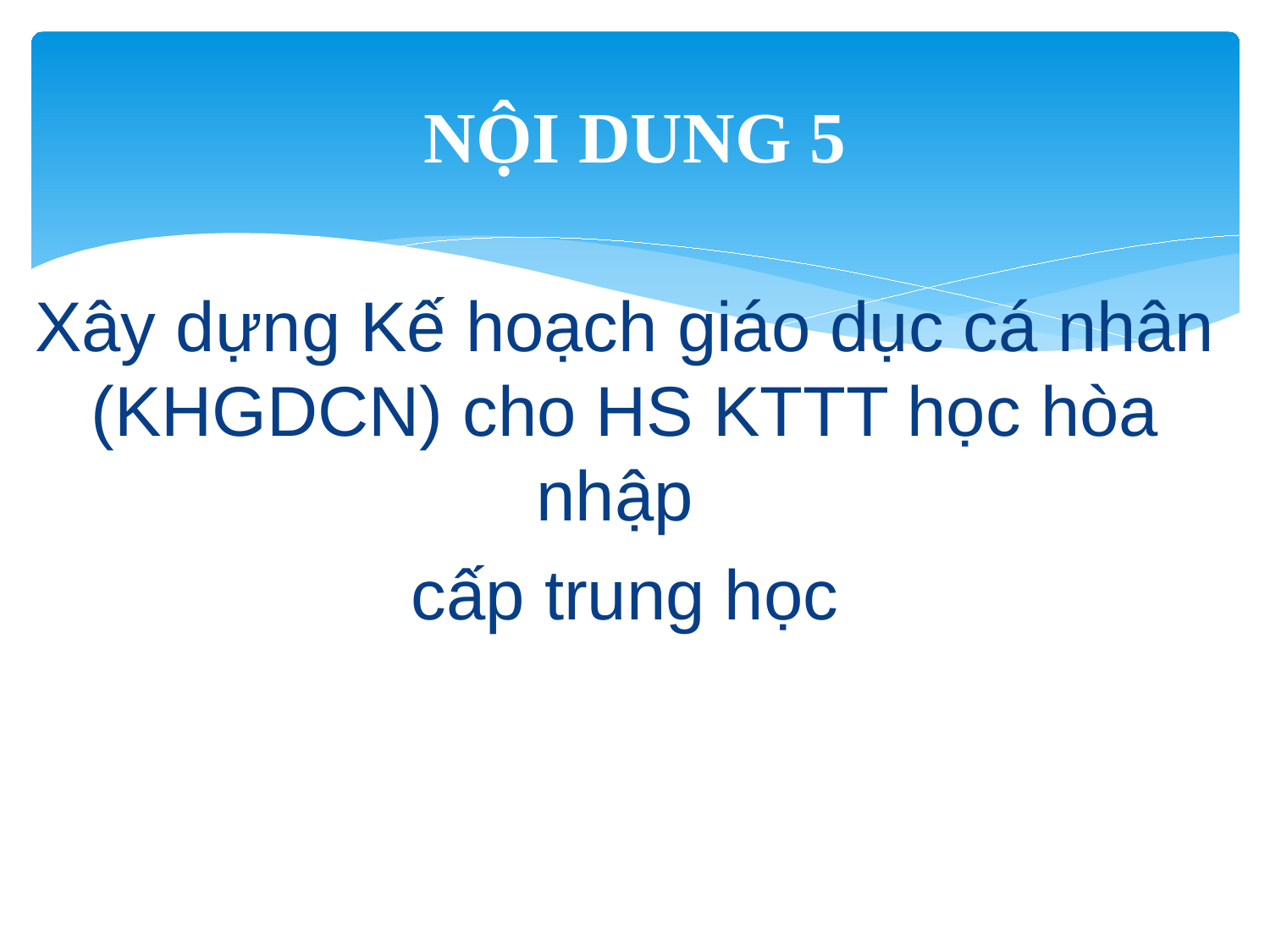

# NỘI DUNG 5
Xây dựng Kế hoạch giáo dục cá nhân (KHGDCN) cho HS KTTT học hòa nhập
cấp trung học